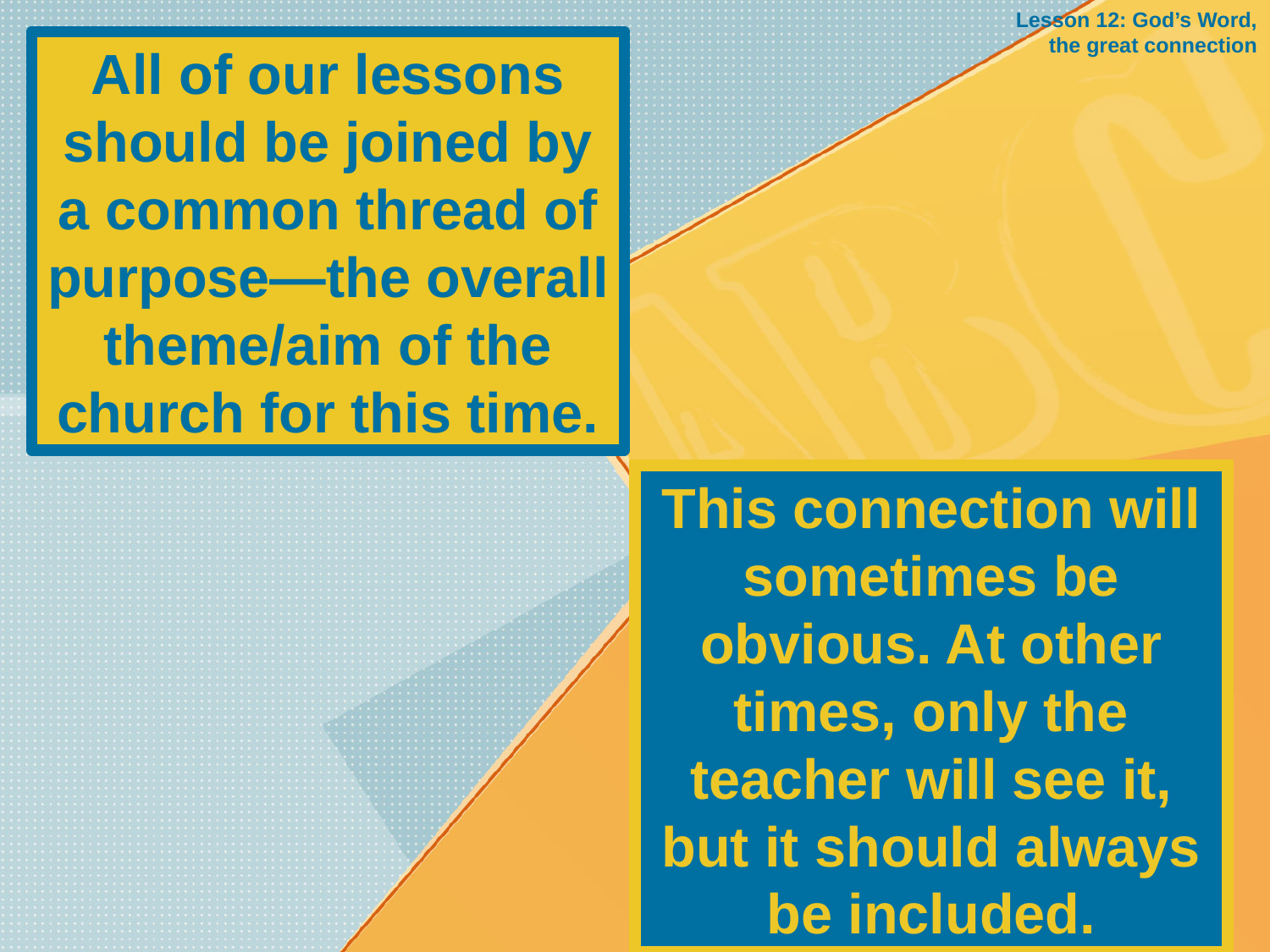

Lesson 12: God’s Word, the great connection
All of our lessons should be joined by a common thread of purpose—the overall theme/aim of the church for this time.
This connection will sometimes be obvious. At other times, only the teacher will see it, but it should always be included.